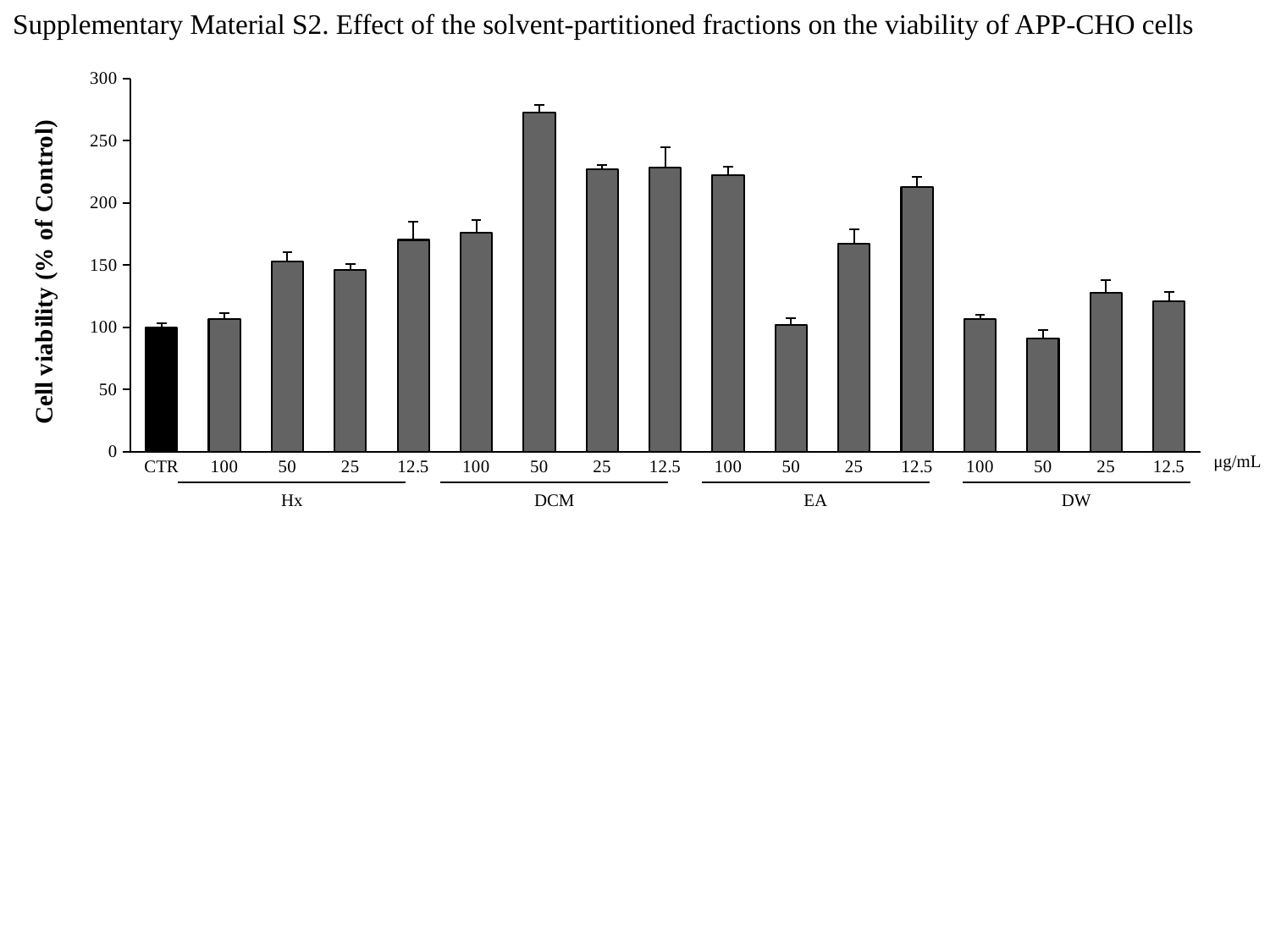

Supplementary Material S2. Effect of the solvent-partitioned fractions on the viability of APP-CHO cells

### Chart

| Category |  |
|---|---|
| CTR | 100.00000000000003 |
| 100 | 106.8642527610793 |
| 50 | 153.0406822312317 |
| 25 | 146.12050887739414 |
| 12.5 | 170.2782049489725 |
| 100 | 175.85628407661125 |
| 50 | 272.6128896966309 |
| 25 | 227.31720956242143 |
| 12.5 | 228.74318467775765 |
| 100 | 222.66182021529434 |
| 50 | 102.16692296938349 |
| 25 | 167.21655249545648 |
| 12.5 | 212.76387529707821 |
| 100 | 106.5287292045296 |
| 50 | 91.0946456032434 |
| 25 | 127.8764154900042 |
| 12.5 | 121.0820634698728 |
μg/mL
EA
Hx
DCM
DW